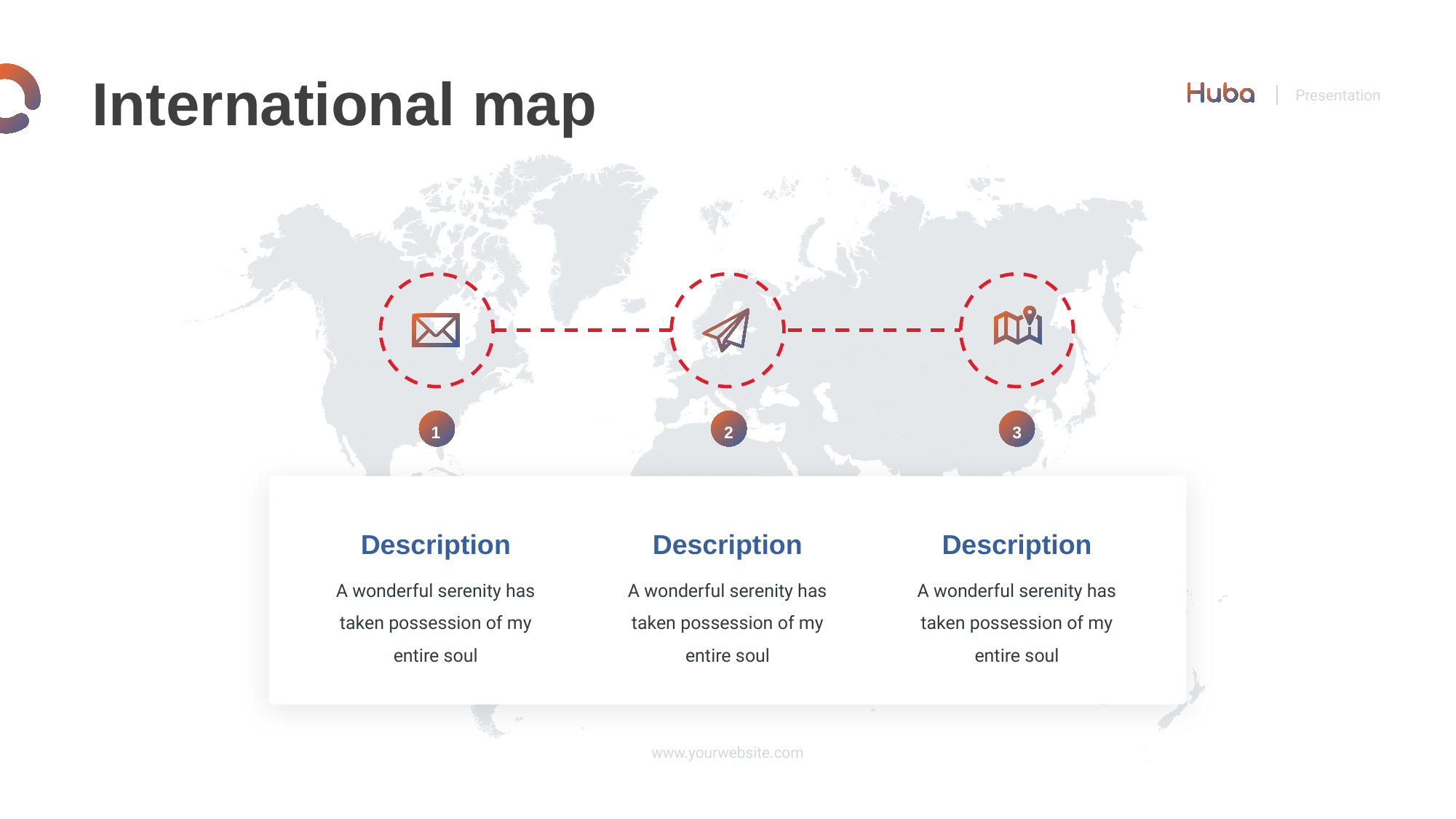

International map

Presentation

1
2
3

Description
Description
Description
A wonderful serenity has taken possession of my entire soul
A wonderful serenity has taken possession of my entire soul
A wonderful serenity has taken possession of my entire soul
www.yourwebsite.com